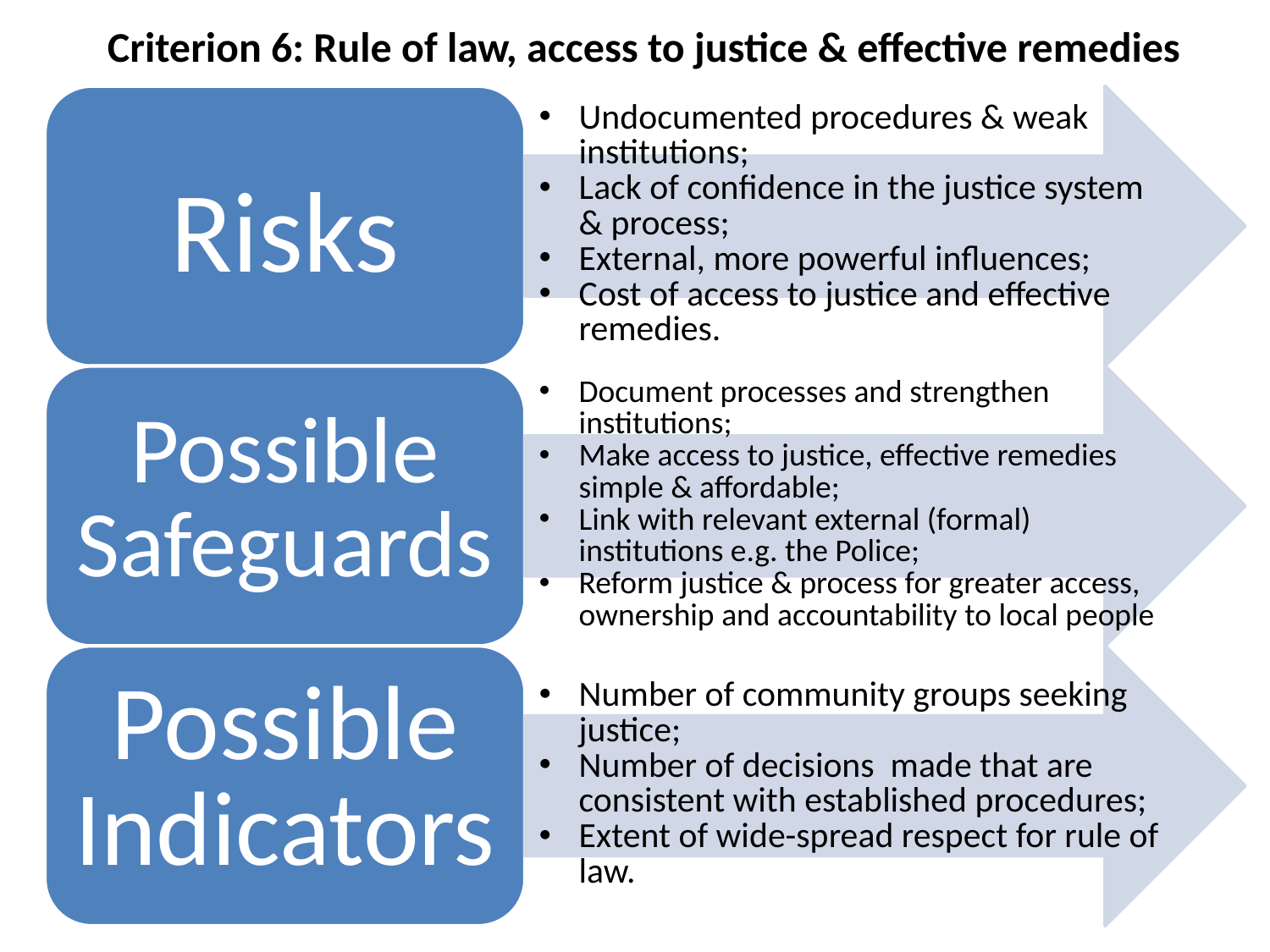

# Criterion 6: Rule of law, access to justice & effective remedies
Risks
Undocumented procedures & weak institutions;
Possible Safeguards
Document processes and strengthen institutions;
Possible Indicators
Number of community groups seeking justice;
Lack of confidence in the justice system & process;
Cost of access to justice and effective remedies.
Make access to justice, effective remedies simple & affordable;
Link with relevant external (formal) institutions e.g. the Police;
Reform justice & process for greater access, ownership and accountability to local people
Number of decisions  made that are consistent with established procedures;
Extent of wide-spread respect for rule of law.
External, more powerful influences;